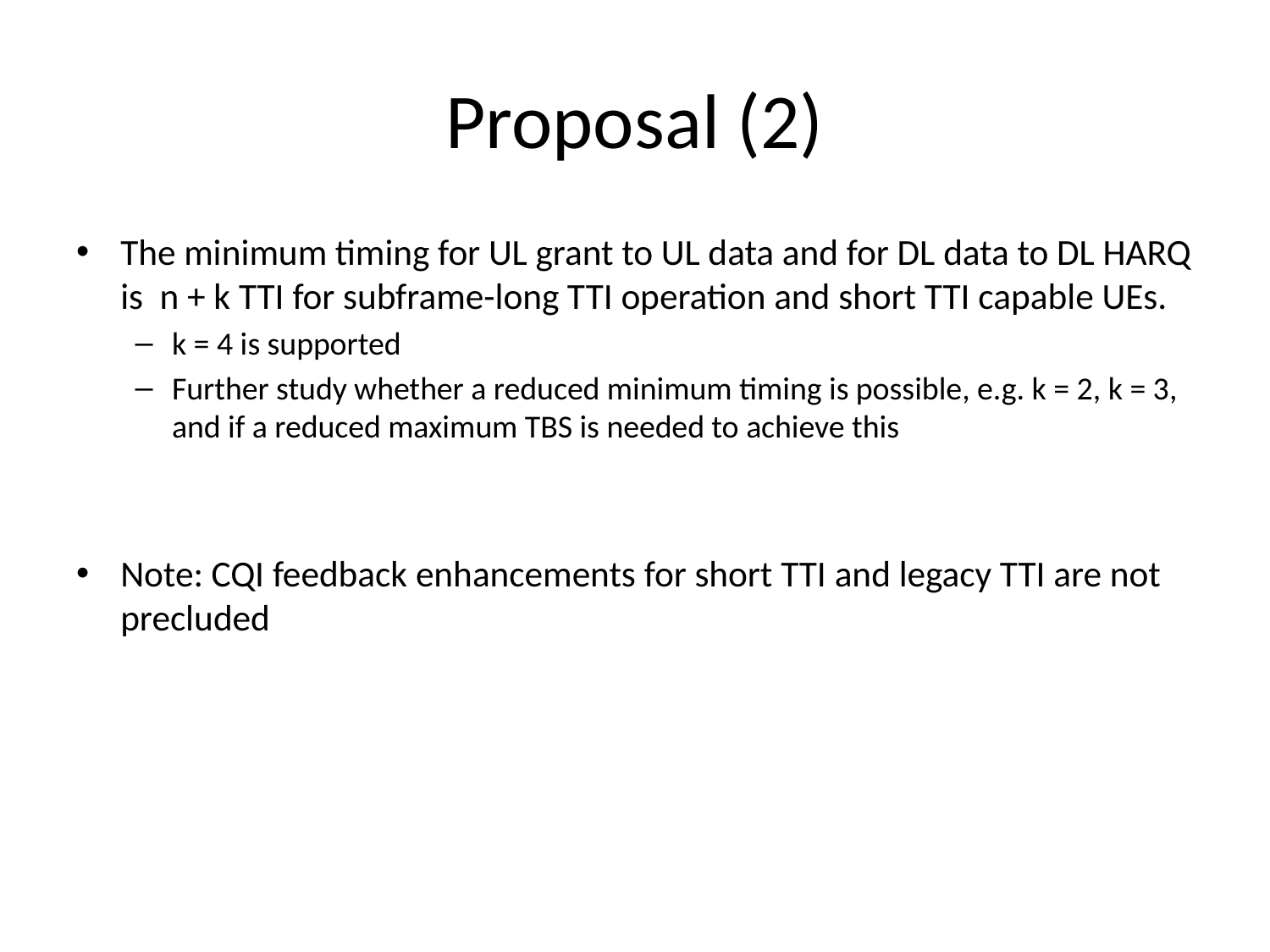

# Proposal (2)
The minimum timing for UL grant to UL data and for DL data to DL HARQ is  n + k TTI for subframe-long TTI operation and short TTI capable UEs.
k = 4 is supported
Further study whether a reduced minimum timing is possible, e.g. k = 2, k = 3, and if a reduced maximum TBS is needed to achieve this

Note: CQI feedback enhancements for short TTI and legacy TTI are not precluded